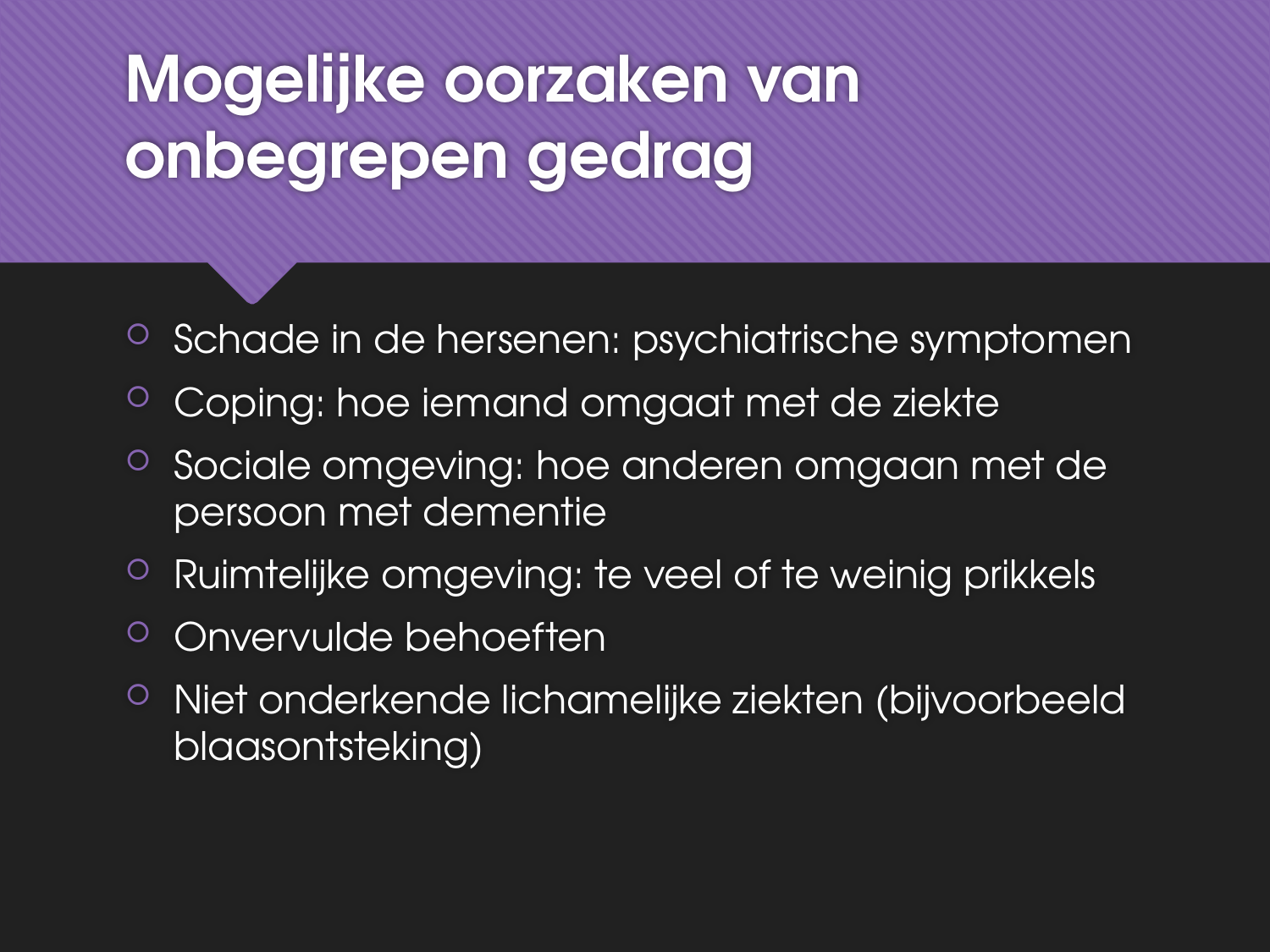

# Mogelijke oorzaken van onbegrepen gedrag
Schade in de hersenen: psychiatrische symptomen
Coping: hoe iemand omgaat met de ziekte
Sociale omgeving: hoe anderen omgaan met de persoon met dementie
Ruimtelijke omgeving: te veel of te weinig prikkels
Onvervulde behoeften
Niet onderkende lichamelijke ziekten (bijvoorbeeld blaasontsteking)